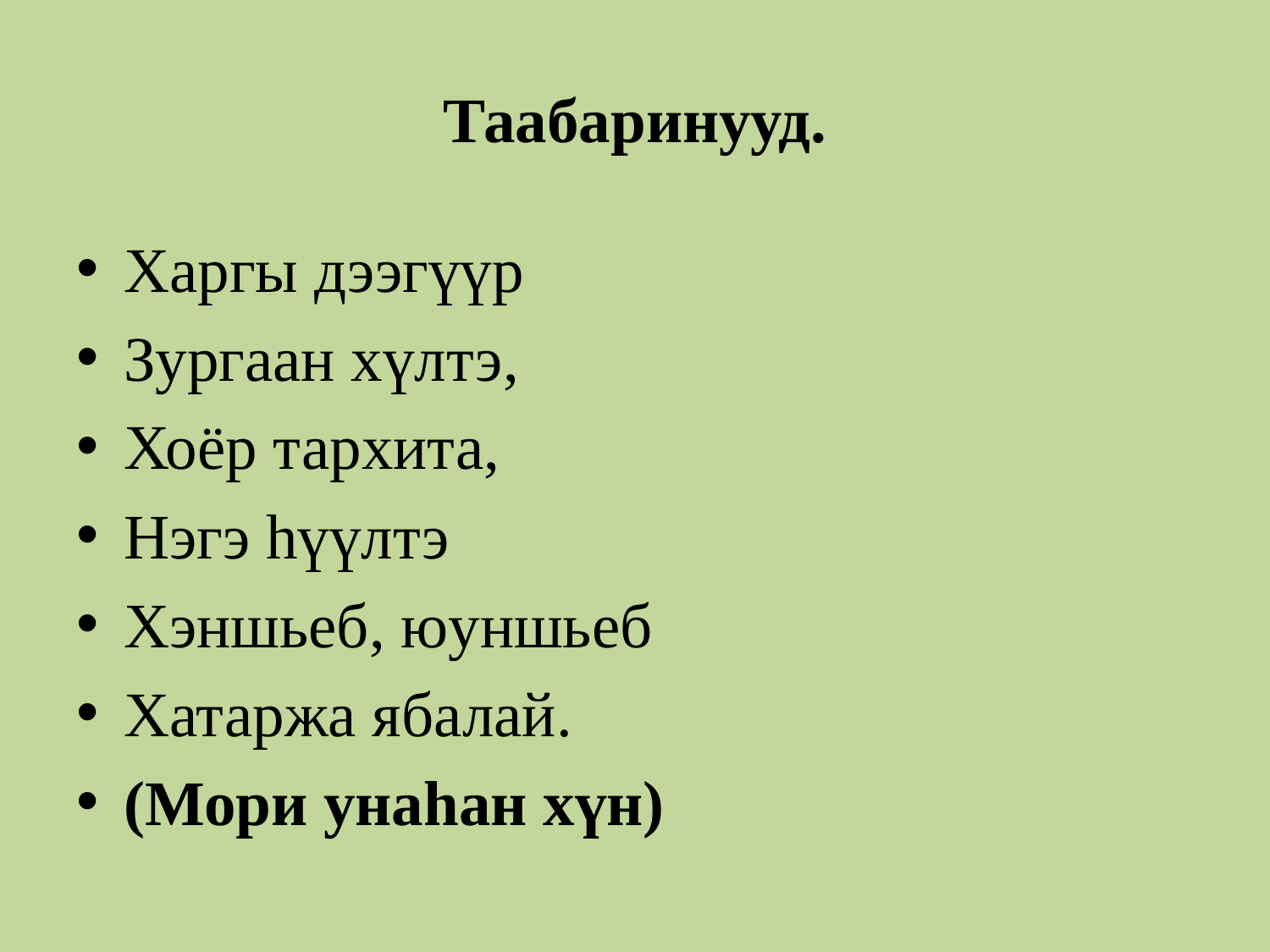

# Таабаринууд.
Харгы дээгүүр
Зургаан хүлтэ,
Хоёр тархита,
Нэгэ һүүлтэ
Хэншьеб, юуншьеб
Хатаржа ябалай.
(Мори унаһан хүн)